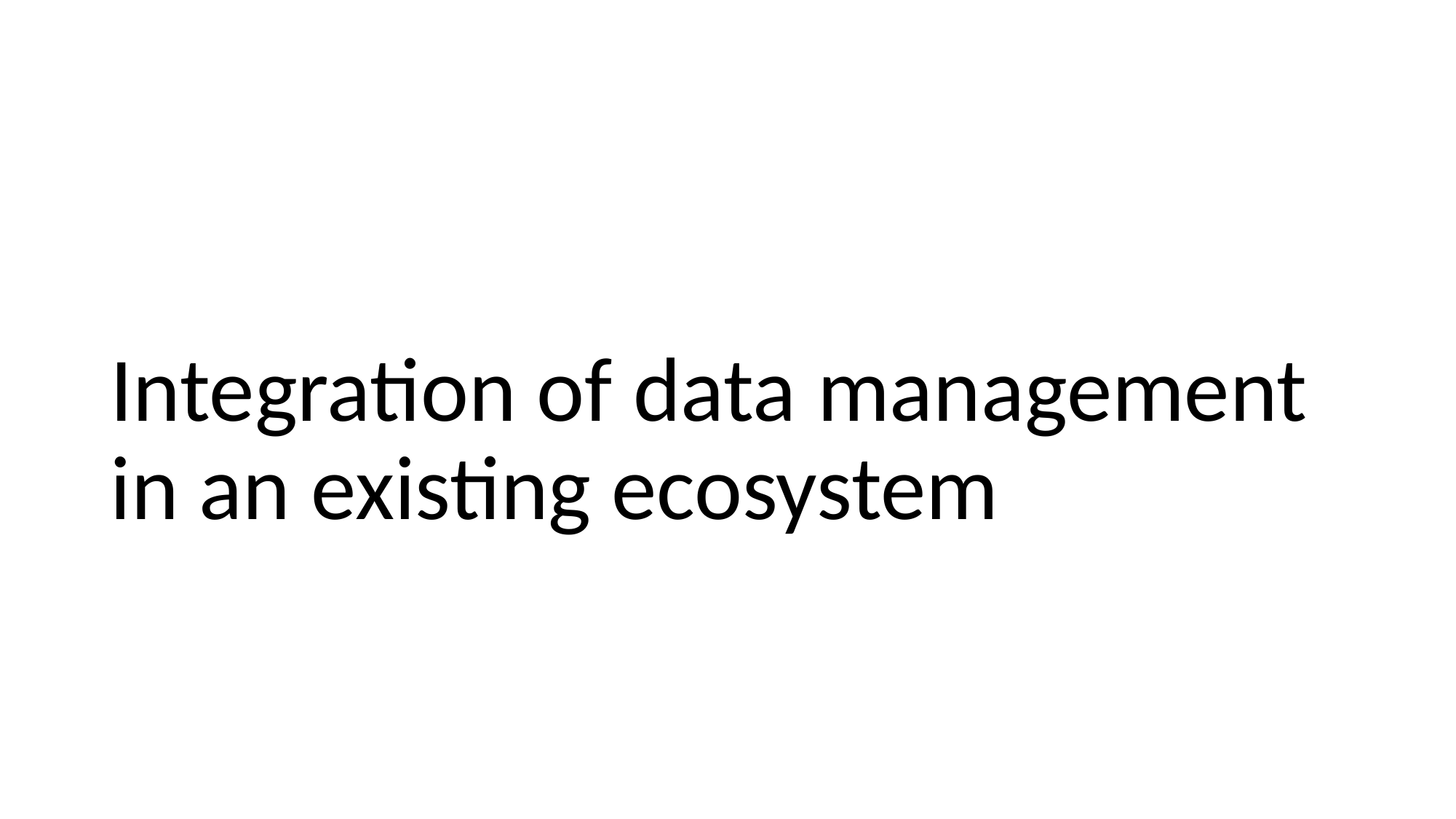

# Integration of data management in an existing ecosystem